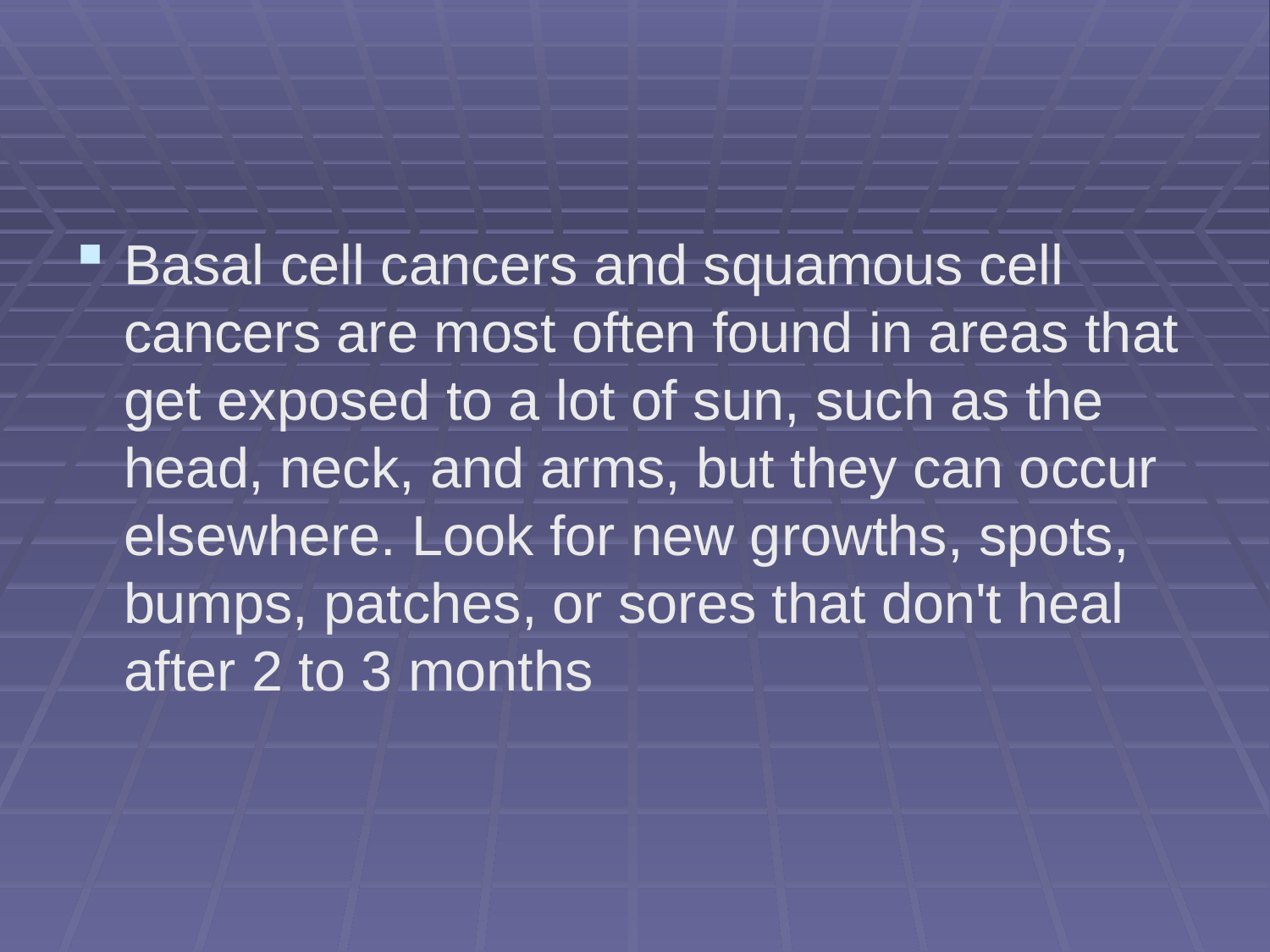

#
Basal cell cancers and squamous cell cancers are most often found in areas that get exposed to a lot of sun, such as the head, neck, and arms, but they can occur elsewhere. Look for new growths, spots, bumps, patches, or sores that don't heal after 2 to 3 months